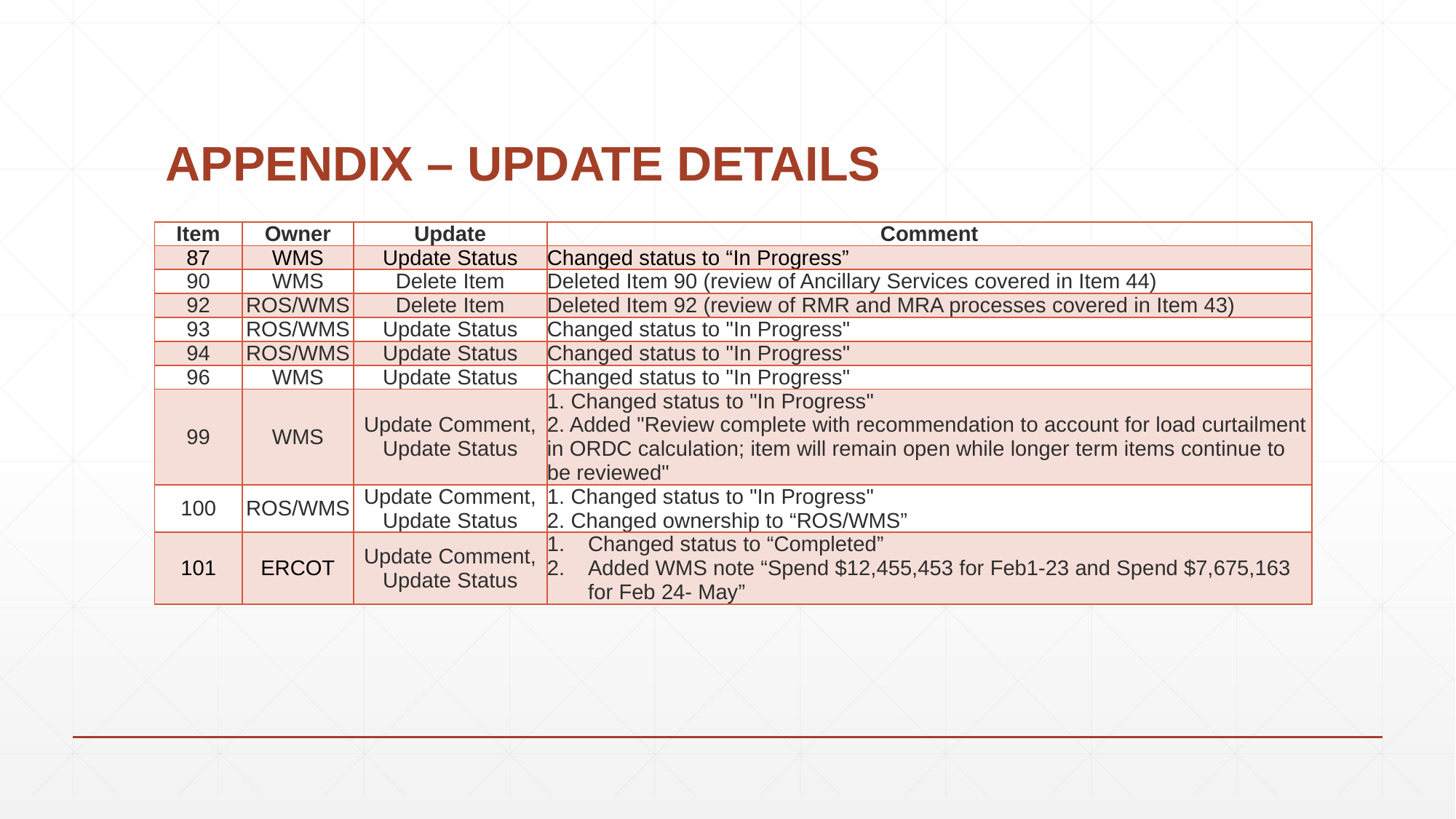

# APPENDIX – UPDATE DETAILS
| Item | Owner | Update | Comment |
| --- | --- | --- | --- |
| 87 | WMS | Update Status | Changed status to “In Progress” |
| 90 | WMS | Delete Item | Deleted Item 90 (review of Ancillary Services covered in Item 44) |
| 92 | ROS/WMS | Delete Item | Deleted Item 92 (review of RMR and MRA processes covered in Item 43) |
| 93 | ROS/WMS | Update Status | Changed status to "In Progress" |
| 94 | ROS/WMS | Update Status | Changed status to "In Progress" |
| 96 | WMS | Update Status | Changed status to "In Progress" |
| 99 | WMS | Update Comment, Update Status | 1. Changed status to "In Progress" 2. Added "Review complete with recommendation to account for load curtailment in ORDC calculation; item will remain open while longer term items continue to be reviewed" |
| 100 | ROS/WMS | Update Comment, Update Status | 1. Changed status to "In Progress" 2. Changed ownership to “ROS/WMS” |
| 101 | ERCOT | Update Comment, Update Status | Changed status to “Completed” Added WMS note “Spend $12,455,453 for Feb1-23 and Spend $7,675,163 for Feb 24- May” |